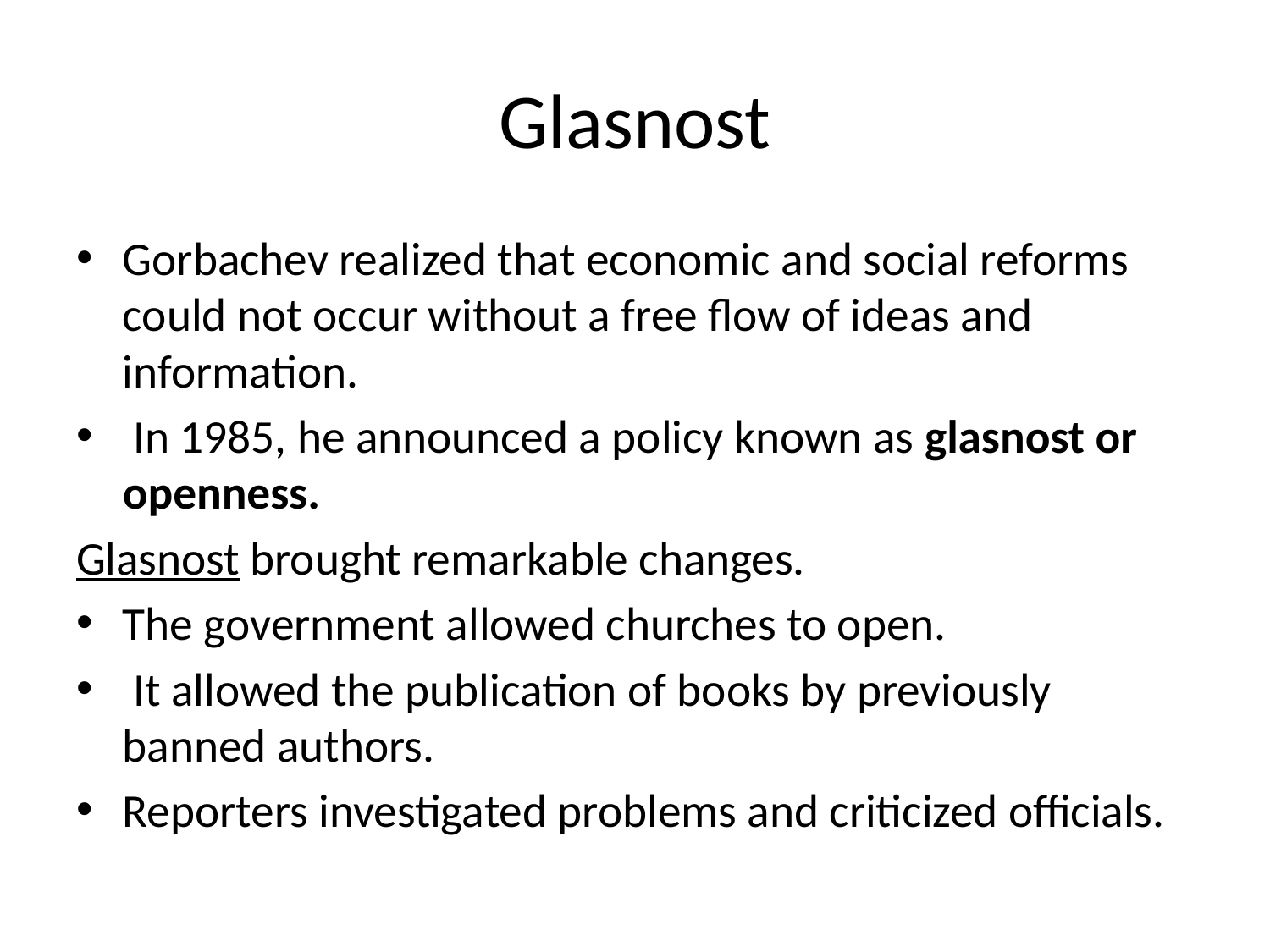

# Glasnost
Gorbachev realized that economic and social reforms could not occur without a free flow of ideas and information.
 In 1985, he announced a policy known as glasnost or openness.
Glasnost brought remarkable changes.
	The government allowed churches to open.
 It allowed the publication of books by previously banned authors.
Reporters investigated problems and criticized officials.